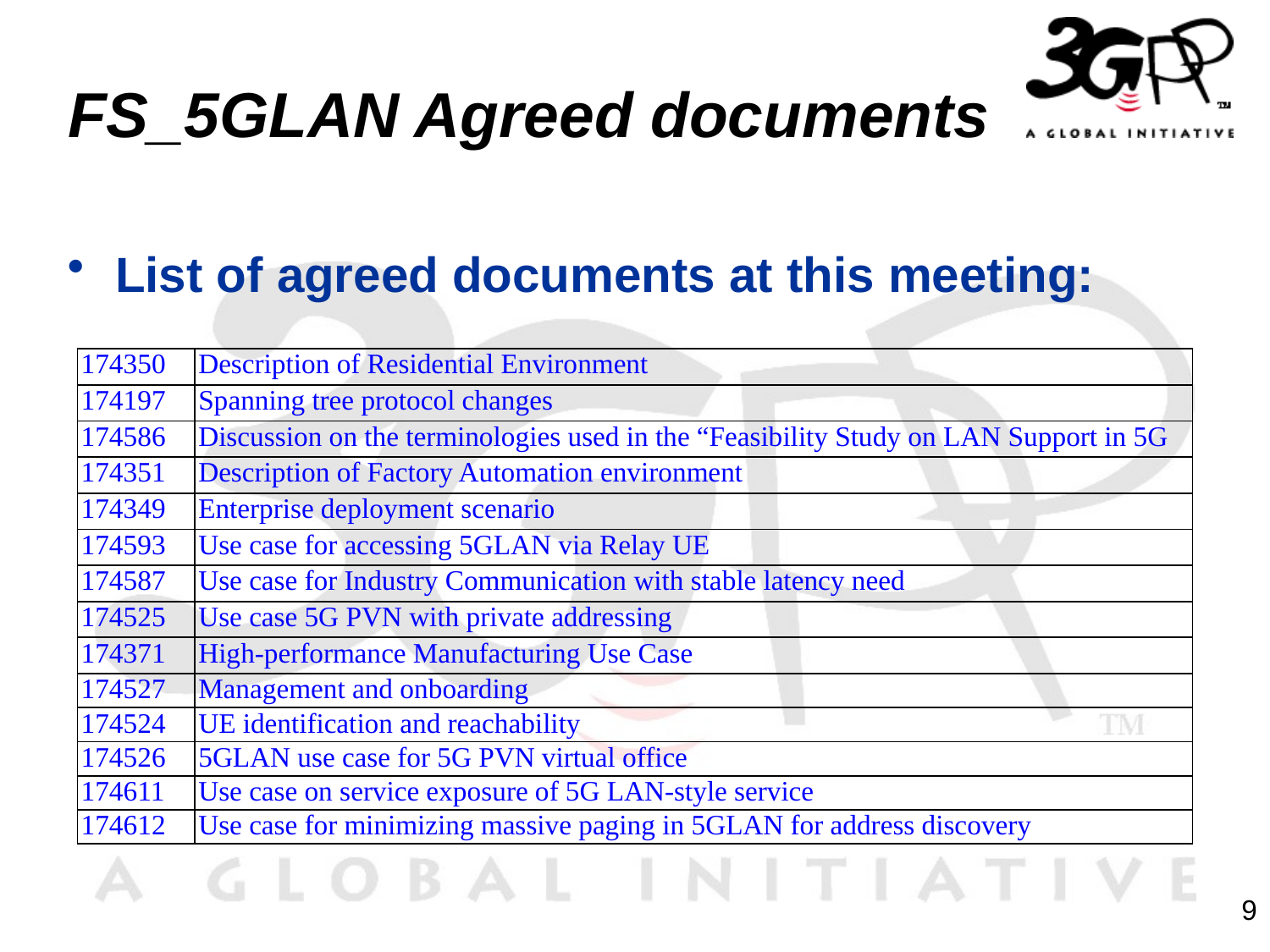

# FS_5GLAN Agreed documents

List of agreed documents at this meeting:

| 174350 | Description of Residential Environment |
| --- | --- |
| 174197 | Spanning tree protocol changes |
| 174586 | Discussion on the terminologies used in the “Feasibility Study on LAN Support in 5G |
| 174351 | Description of Factory Automation environment |
| 174349 | Enterprise deployment scenario |
| 174593 | Use case for accessing 5GLAN via Relay UE |
| 174587 | Use case for Industry Communication with stable latency need |
| 174525 | Use case 5G PVN with private addressing |
| 174371 | High-performance Manufacturing Use Case |
| 174527 | Management and onboarding |
| 174524 | UE identification and reachability |
| 174526 | 5GLAN use case for 5G PVN virtual office |
| 174611 | Use case on service exposure of 5G LAN-style service |
| 174612 | Use case for minimizing massive paging in 5GLAN for address discovery |
9